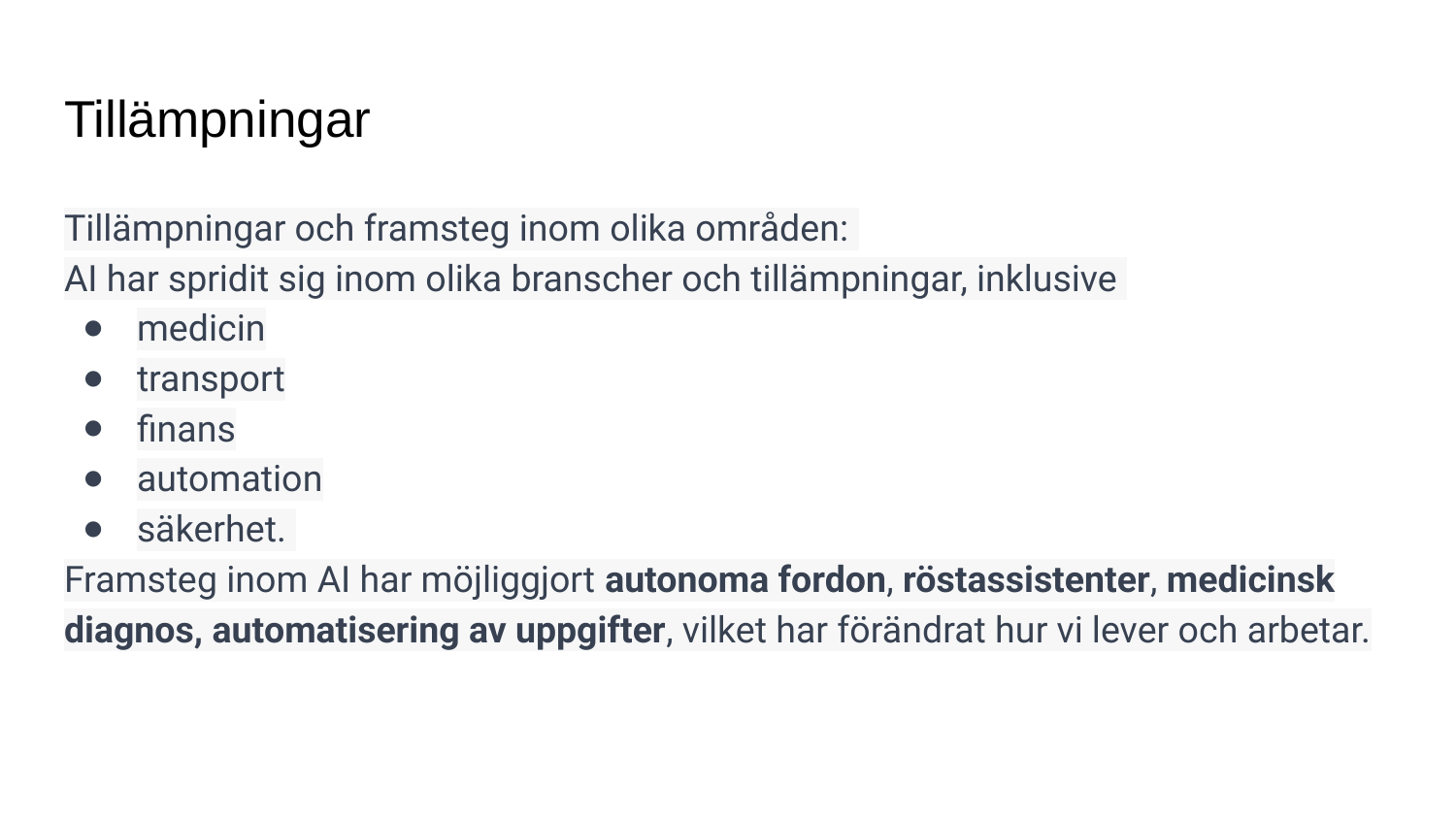

# Tillämpningar
Tillämpningar och framsteg inom olika områden:
AI har spridit sig inom olika branscher och tillämpningar, inklusive
medicin
transport
finans
automation
säkerhet.
Framsteg inom AI har möjliggjort autonoma fordon, röstassistenter, medicinsk diagnos, automatisering av uppgifter, vilket har förändrat hur vi lever och arbetar.